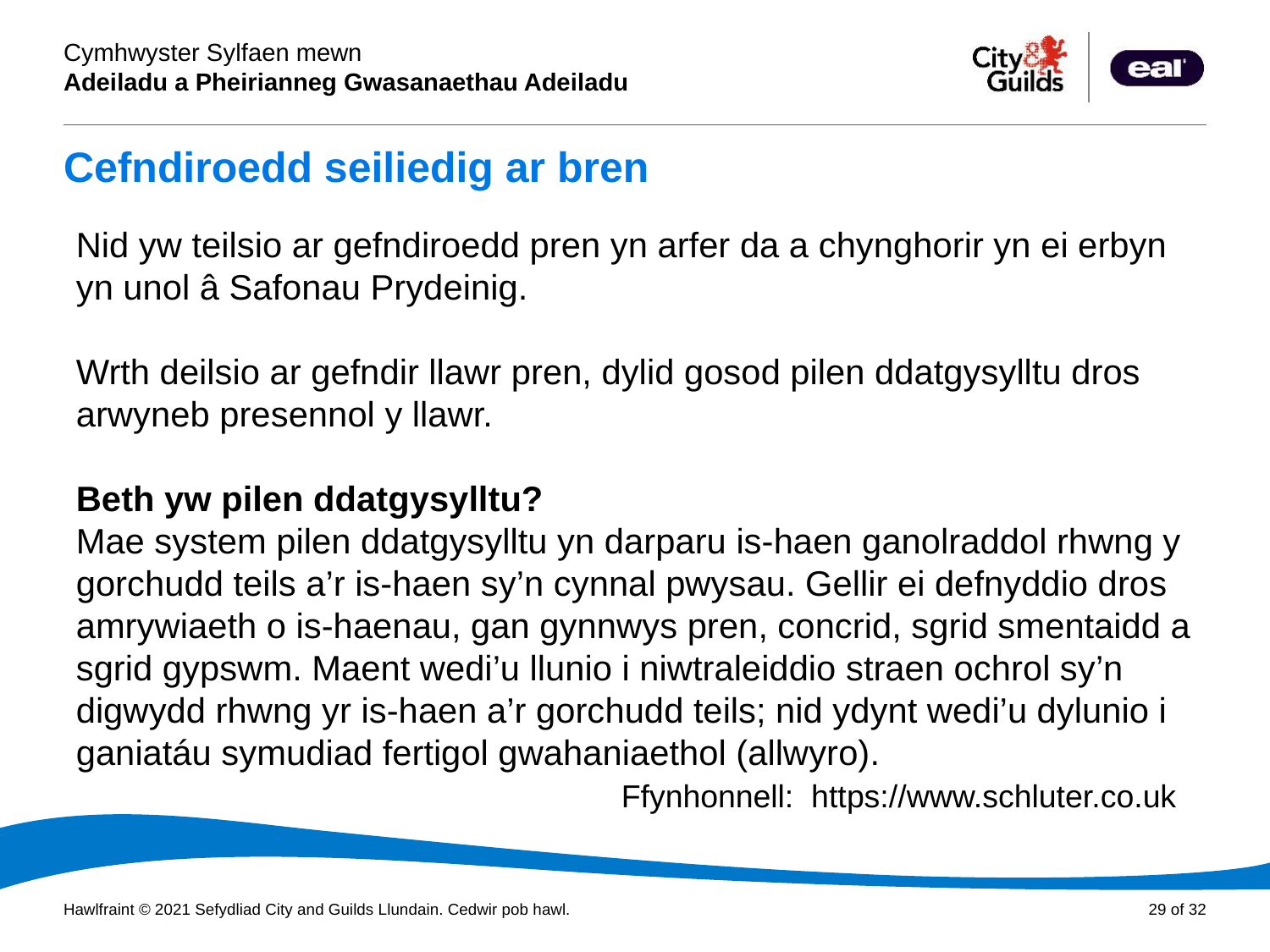

# Cefndiroedd seiliedig ar bren
Nid yw teilsio ar gefndiroedd pren yn arfer da a chynghorir yn ei erbyn yn unol â Safonau Prydeinig.

Wrth deilsio ar gefndir llawr pren, dylid gosod pilen ddatgysylltu dros arwyneb presennol y llawr.

Beth yw pilen ddatgysylltu?
Mae system pilen ddatgysylltu yn darparu is-haen ganolraddol rhwng y gorchudd teils a’r is-haen sy’n cynnal pwysau. Gellir ei defnyddio dros amrywiaeth o is-haenau, gan gynnwys pren, concrid, sgrid smentaidd a sgrid gypswm. Maent wedi’u llunio i niwtraleiddio straen ochrol sy’n digwydd rhwng yr is-haen a’r gorchudd teils; nid ydynt wedi’u dylunio i ganiatáu symudiad fertigol gwahaniaethol (allwyro).
                                                        Ffynhonnell:  https://www.schluter.co.uk